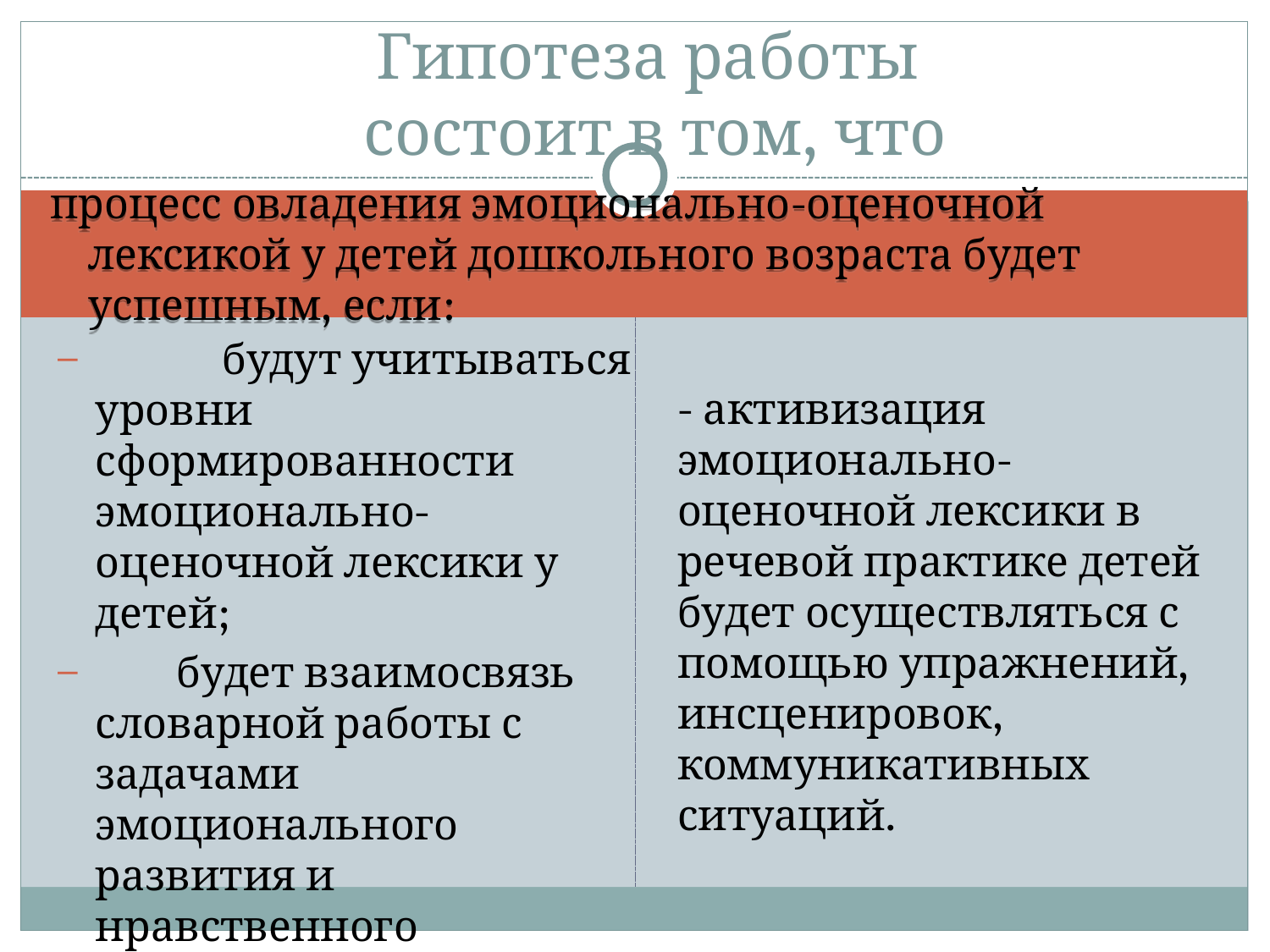

Гипотеза работы
 состоит в том, что
процесс овладения эмоционально-оценочной лексикой у детей дошкольного возраста будет успешным, если:
	будут учитываться уровни сформированности эмоционально-оценочной лексики у детей;
        будет взаимосвязь словарной работы с задачами эмоционального развития и нравственного воспитания детей;

- активизация эмоционально-оценочной лексики в речевой практике детей будет осуществляться с помощью упражнений, инсценировок, коммуникативных ситуаций.